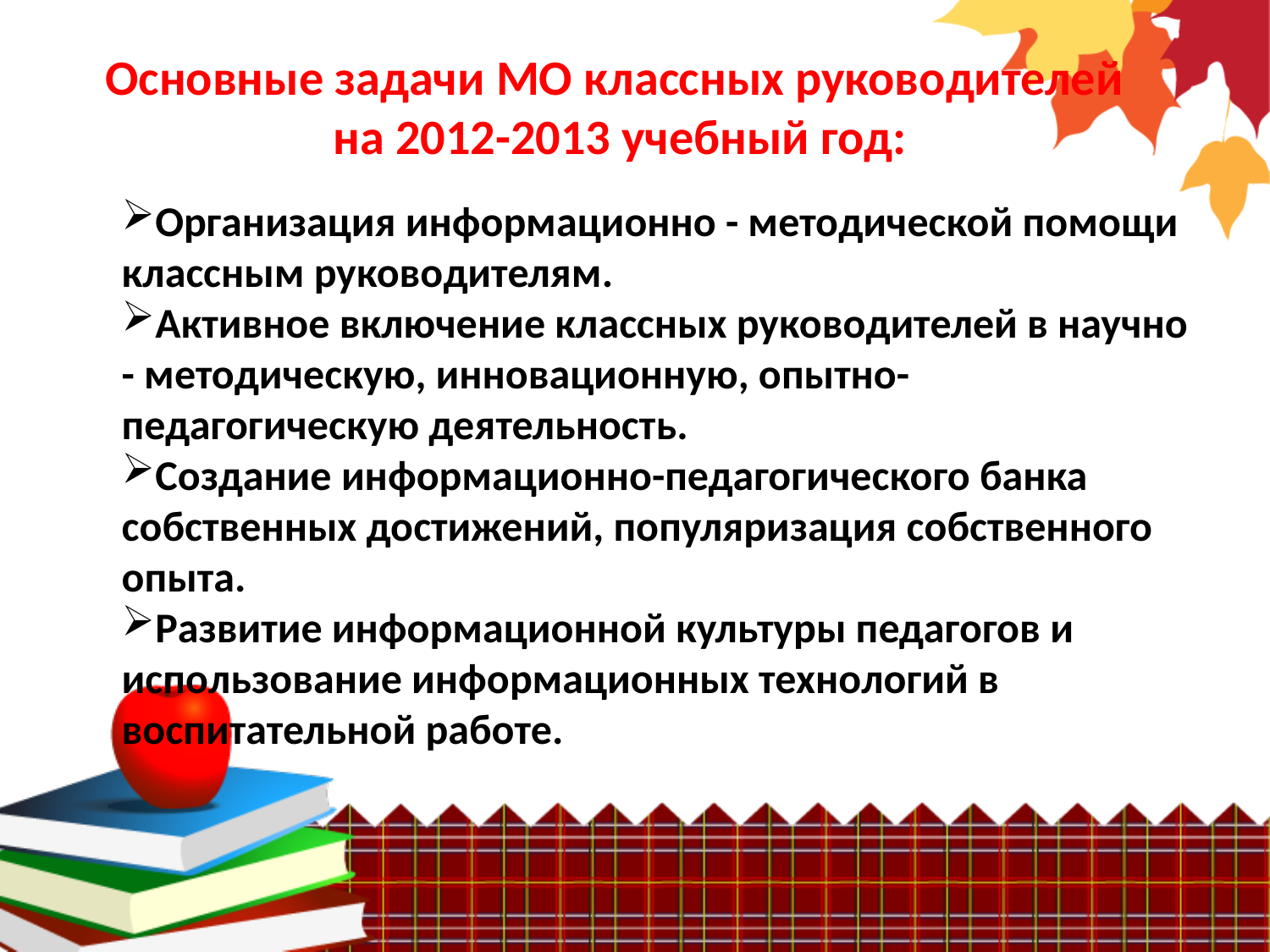

Основные задачи МО классных руководителей
на 2012-2013 учебный год:
Организация информационно - методической помощи классным руководителям.
Активное включение классных руководителей в научно - методическую, инновационную, опытно-педагогическую деятельность.
Создание информационно-педагогического банка собственных достижений, популяризация собственного опыта.
Развитие информационной культуры педагогов и использование информационных технологий в воспитательной работе.